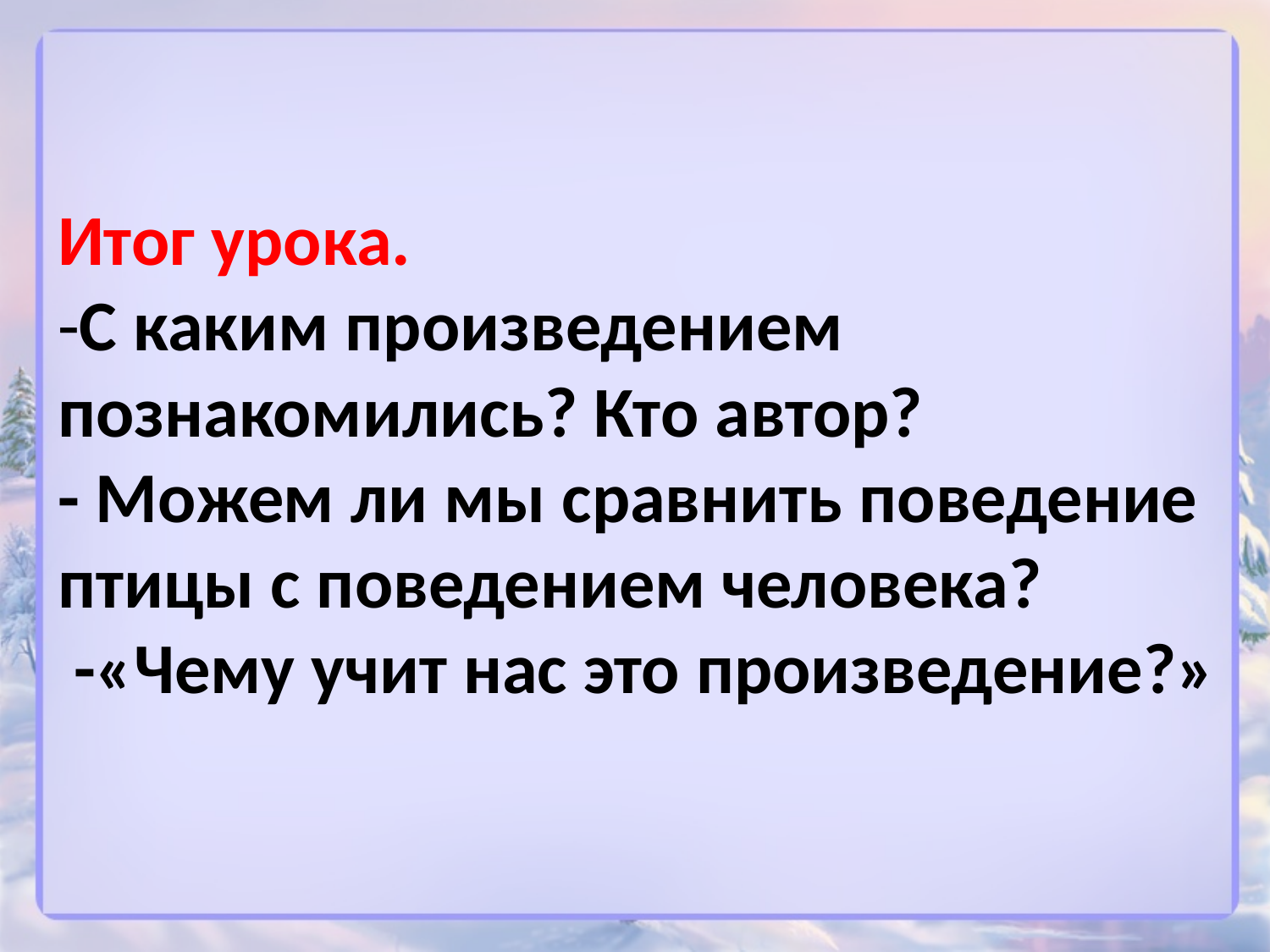

# Итог урока. -С каким произведением познакомились? Кто автор? - Можем ли мы сравнить поведение птицы с поведением человека? -«Чему учит нас это произведение?»